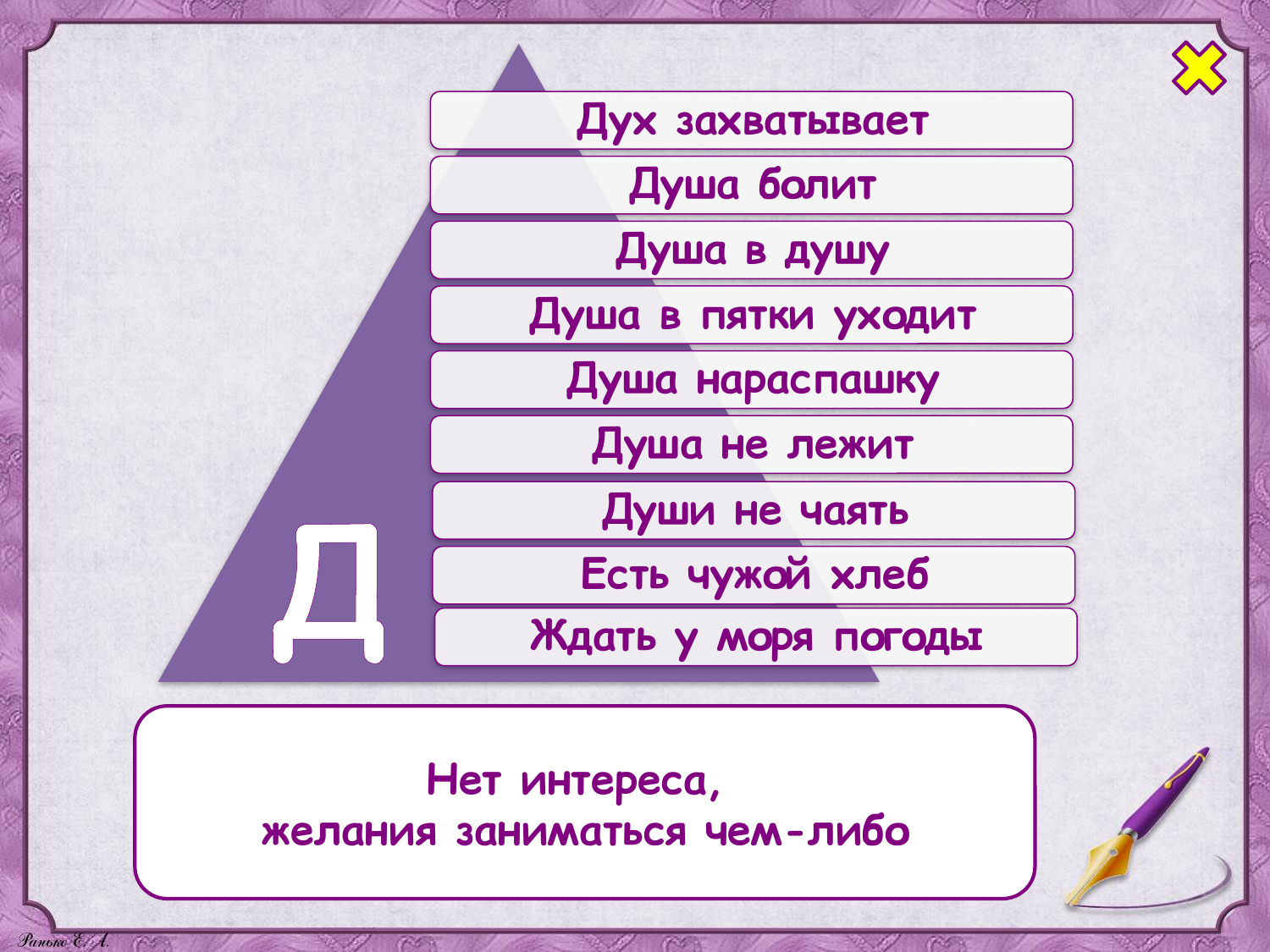

Дух захватывает
Душа болит
Душа в душу
Душа в пятки уходит
Душа нараспашку
Душа не лежит
Души не чаять
Есть чужой хлеб
Ждать у моря погоды

Д

Нет интереса,
желания заниматься чем-либо